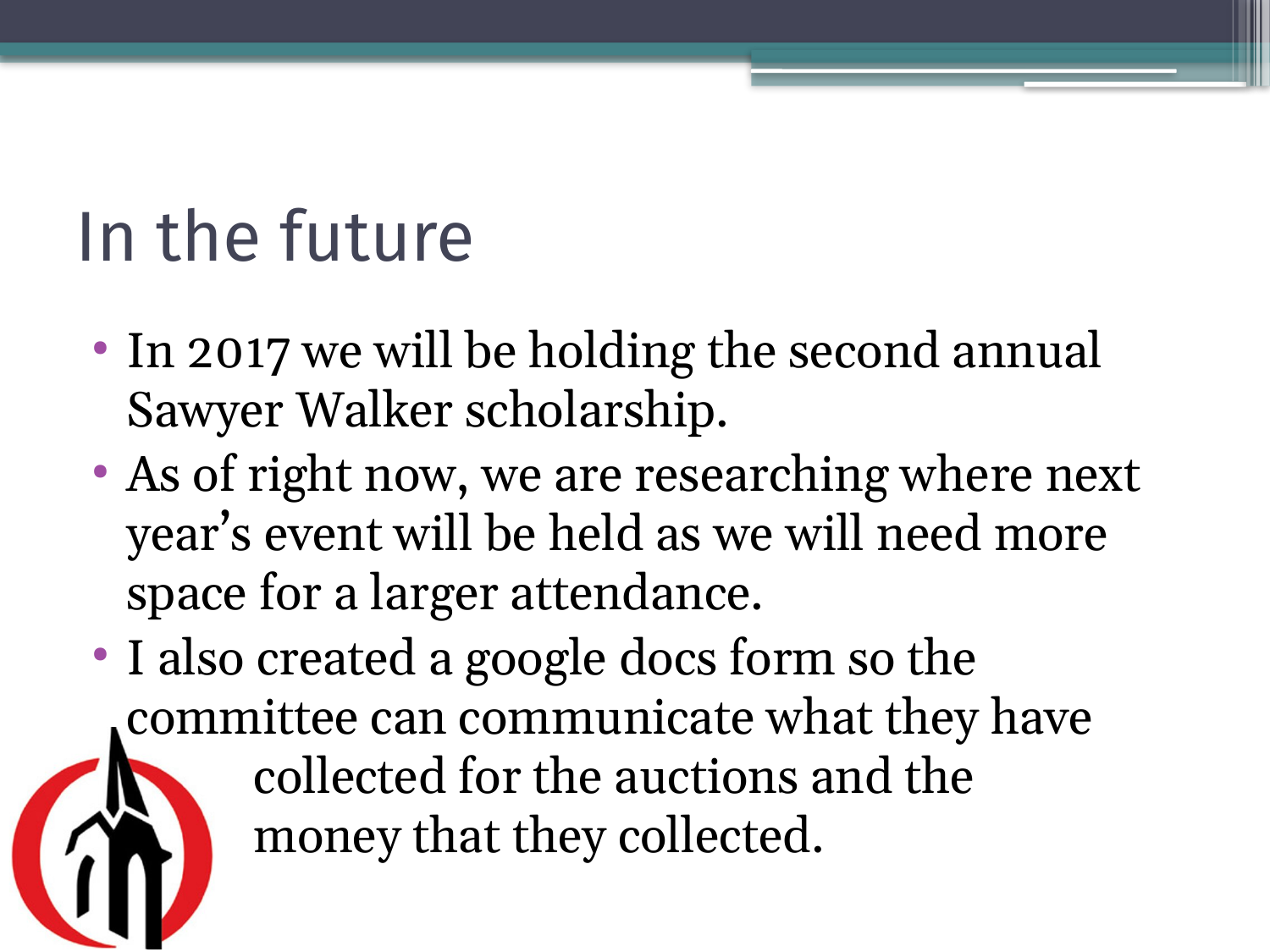

# In the future
In 2017 we will be holding the second annual Sawyer Walker scholarship.
As of right now, we are researching where next year’s event will be held as we will need more space for a larger attendance.
I also created a google docs form so the committee can communicate what they have 		collected for the auctions and the 			money that they collected.